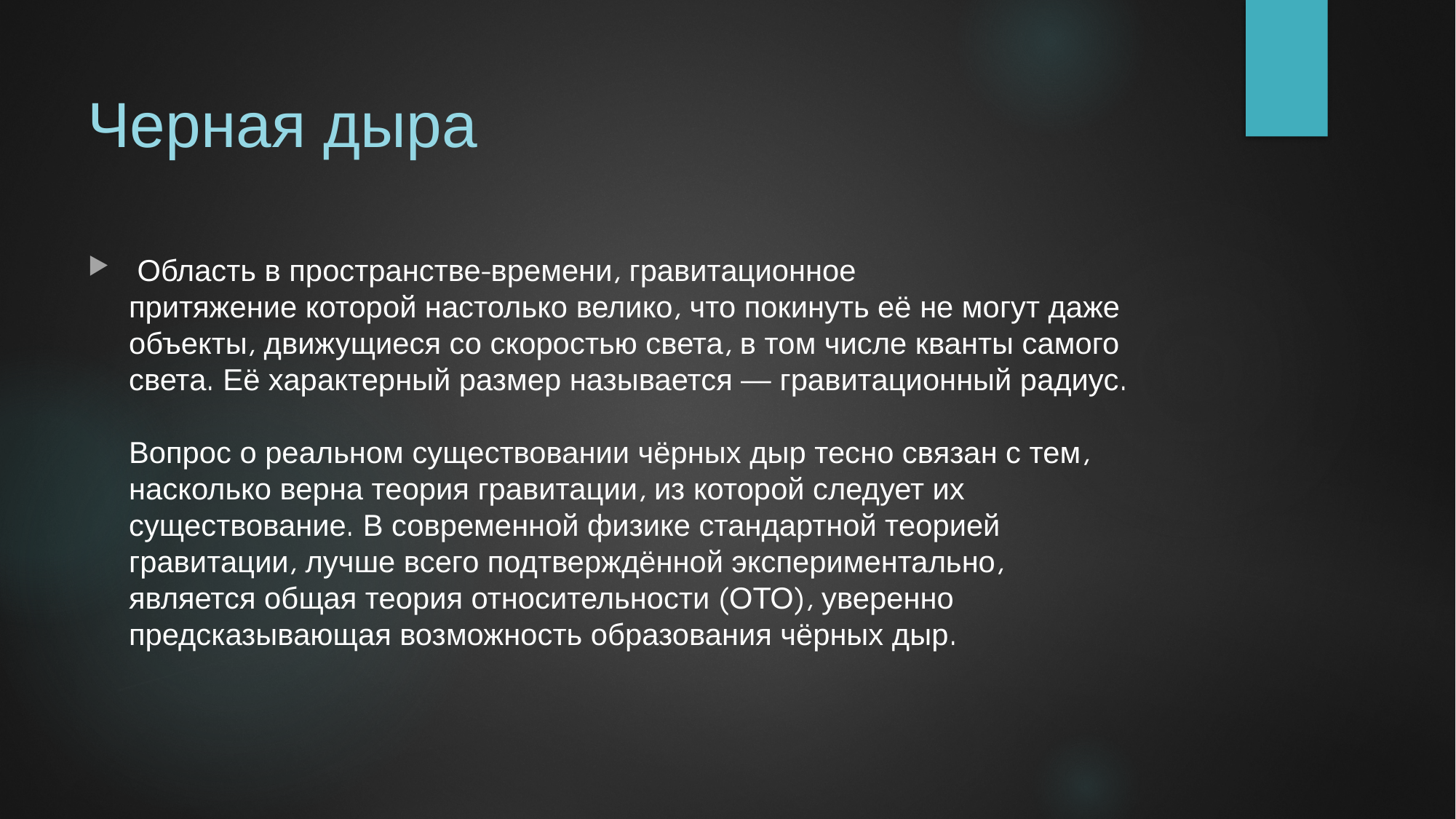

# Черная дыра
 Область в пространстве-времени, гравитационное притяжение которой настолько велико, что покинуть её не могут даже объекты, движущиеся со скоростью света, в том числе кванты самого света. Её характерный размер называется — гравитационный радиус.
Вопрос о реальном существовании чёрных дыр тесно связан с тем, насколько верна теория гравитации, из которой следует их существование. В современной физике стандартной теорией гравитации, лучше всего подтверждённой экспериментально, является общая теория относительности (ОТО), уверенно предсказывающая возможность образования чёрных дыр.